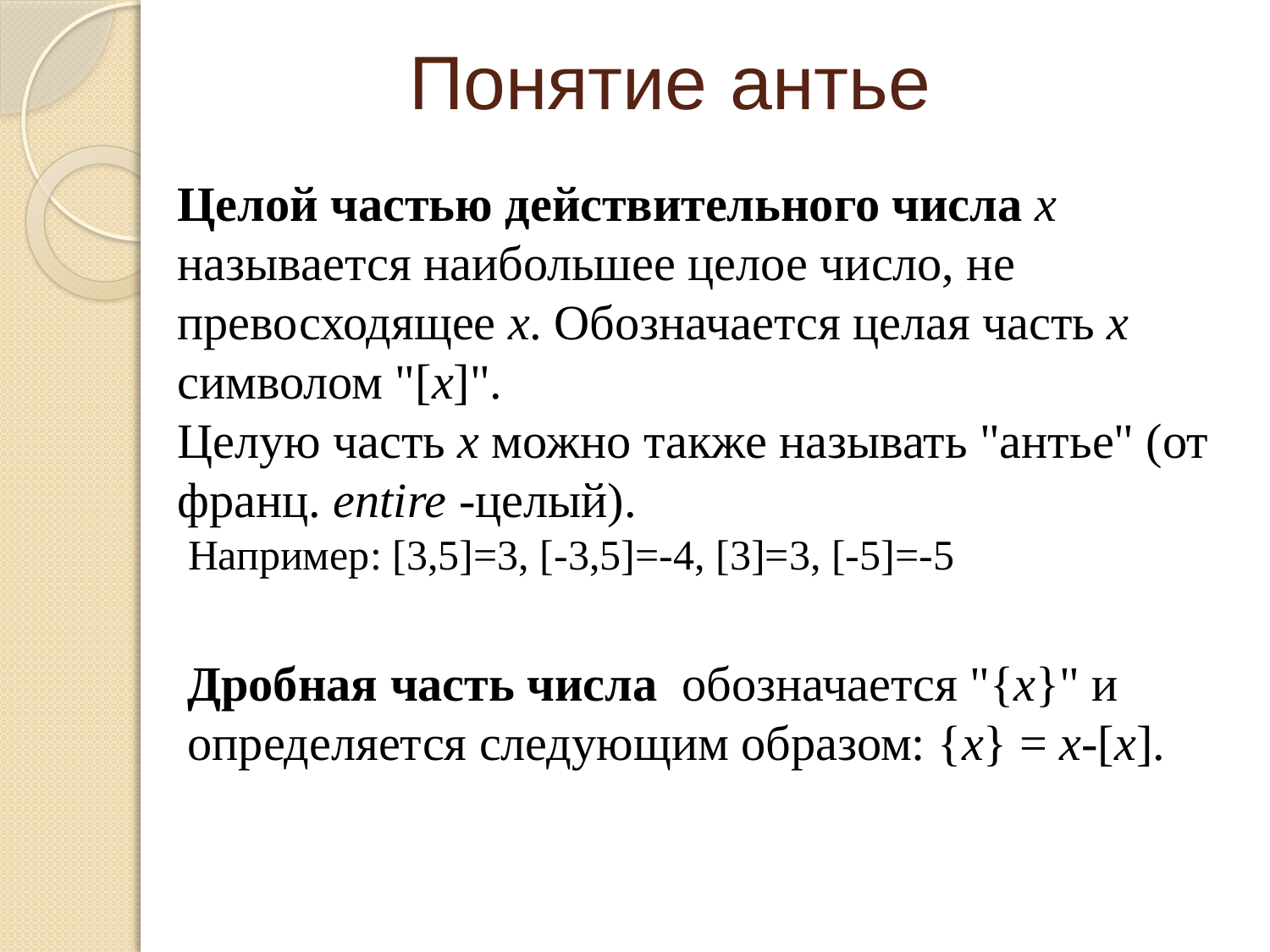

# Понятие антье
Целой частью действительного числа x называется наибольшее целое число, не превосходящее x. Обозначается целая часть x символом "[x]".
Целую часть x можно также называть "антье" (от франц. entire -целый).
 Например: [3,5]=3, [-3,5]=-4, [3]=3, [-5]=-5
Дробная часть числа  обозначается "{x}" и определяется следующим образом: {x} = x-[x].